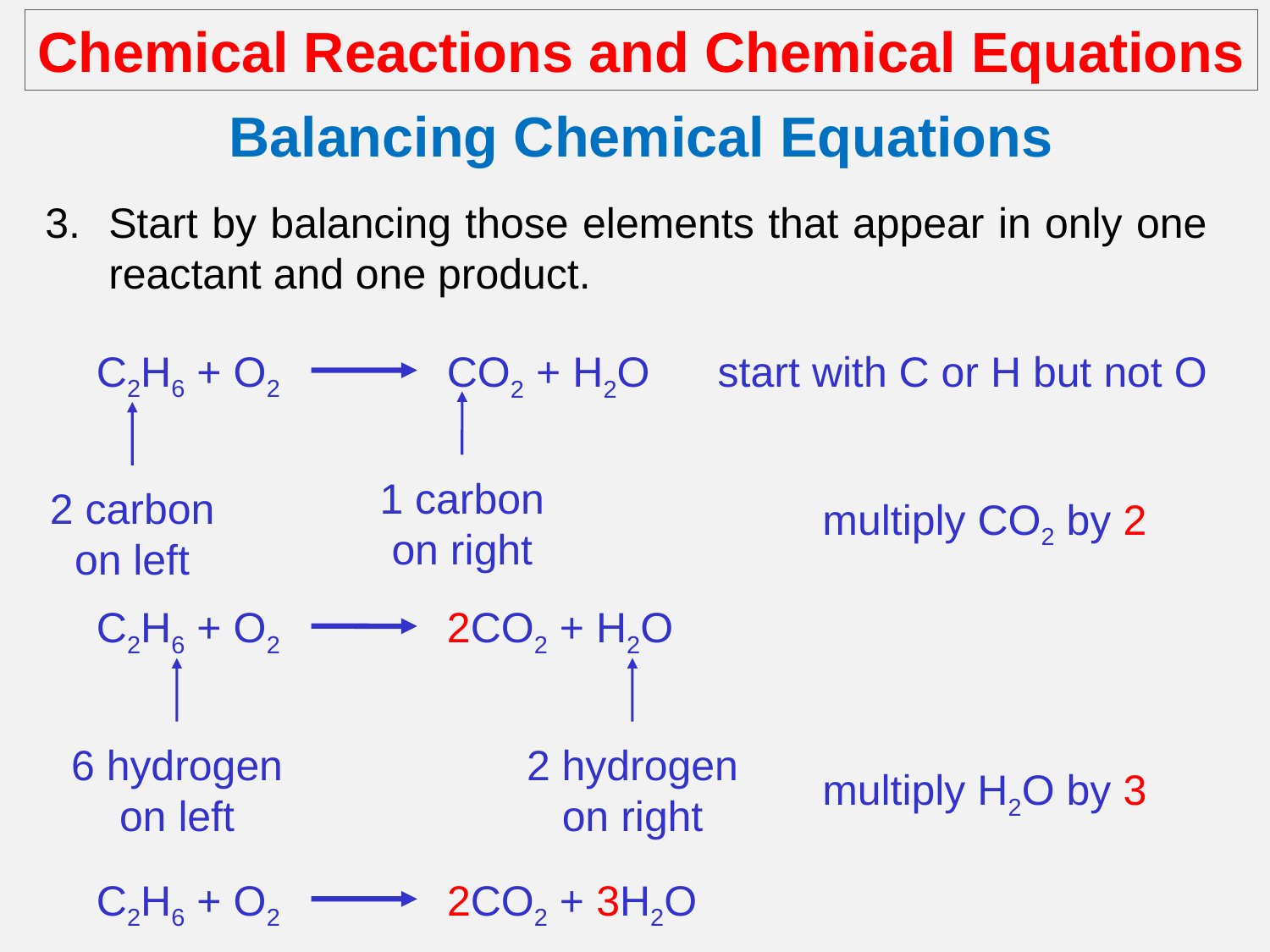

Chemical Reactions and Chemical Equations
Balancing Chemical Equations
Start by balancing those elements that appear in only one reactant and one product.
C2H6 + O2
CO2 + H2O

start with C or H but not O

1 carbon
on right

2 carbon
on left
multiply CO2 by 2
C2H6 + O2
2CO2 + H2O

6 hydrogen
on left

2 hydrogen
on right
multiply H2O by 3
C2H6 + O2
2CO2 + 3H2O